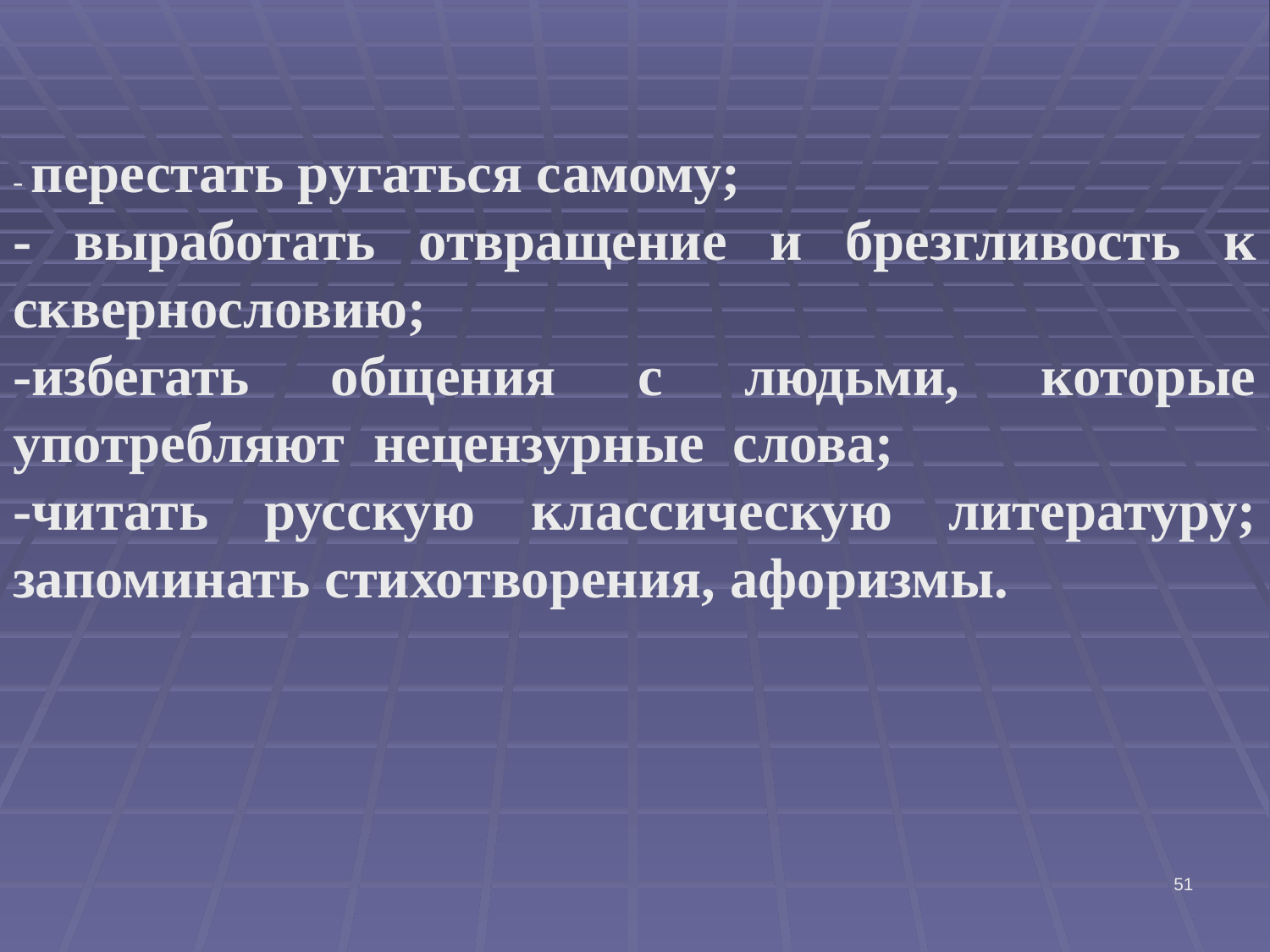

- перестать ругаться самому;
- выработать отвращение и брезгливость к сквернословию;
-избегать общения с людьми, которые употребляют  нецензурные  слова;
-читать русскую классическую литературу; запоминать стихотворения, афоризмы.
51